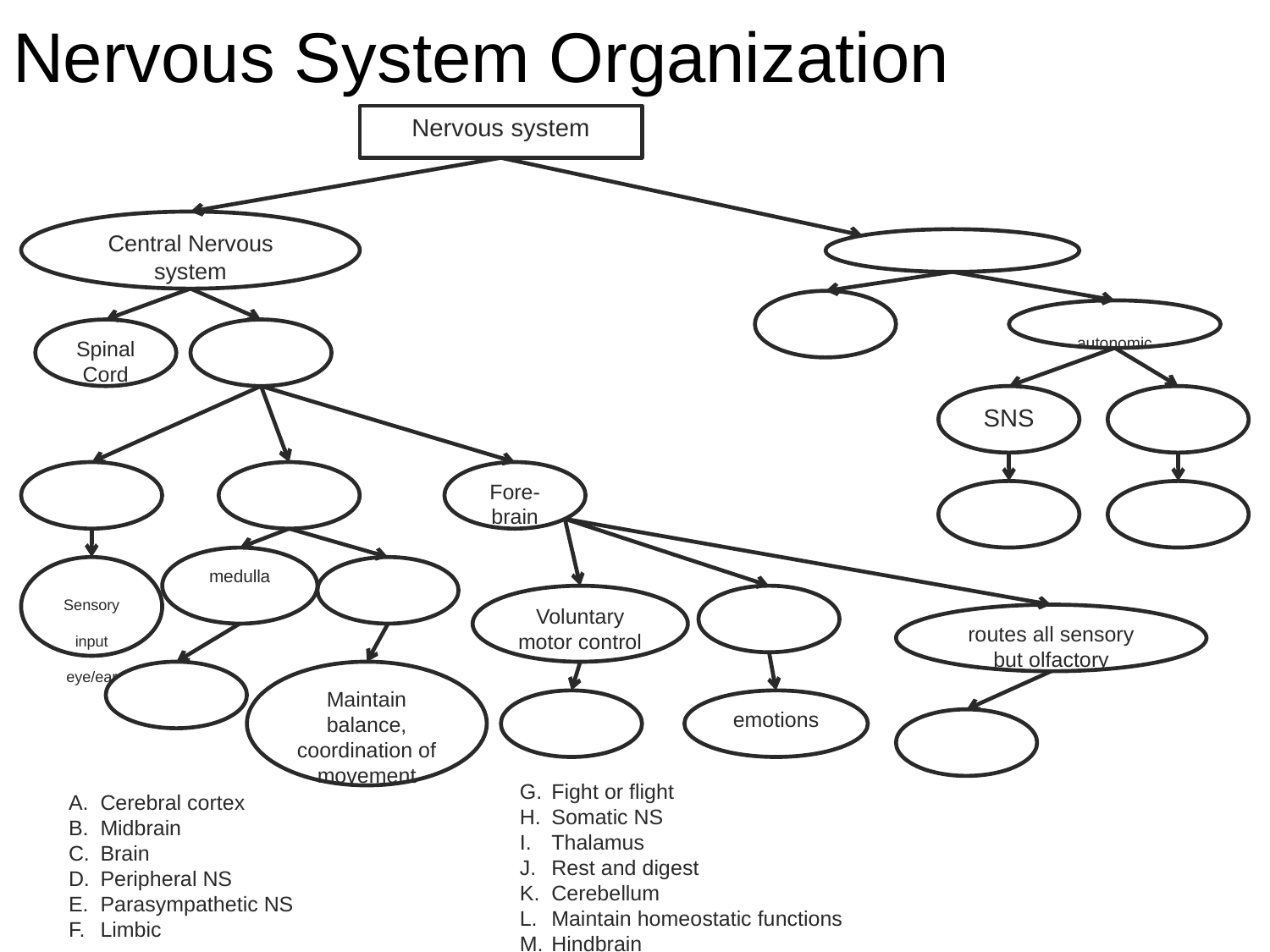

# Nervous System Organization
Nervous system
Central Nervous system

autonomic
Spinal Cord

SNS

Fore-brain

medulla
Sensory input
eye/ear

Voluntary motor control

routes all sensory but olfactory

Maintain balance, coordination of movement

emotions

Fight or flight
Somatic NS
Thalamus
Rest and digest
Cerebellum
Maintain homeostatic functions
Hindbrain

Cerebral cortex
Midbrain
Brain
Peripheral NS
Parasympathetic NS
Limbic